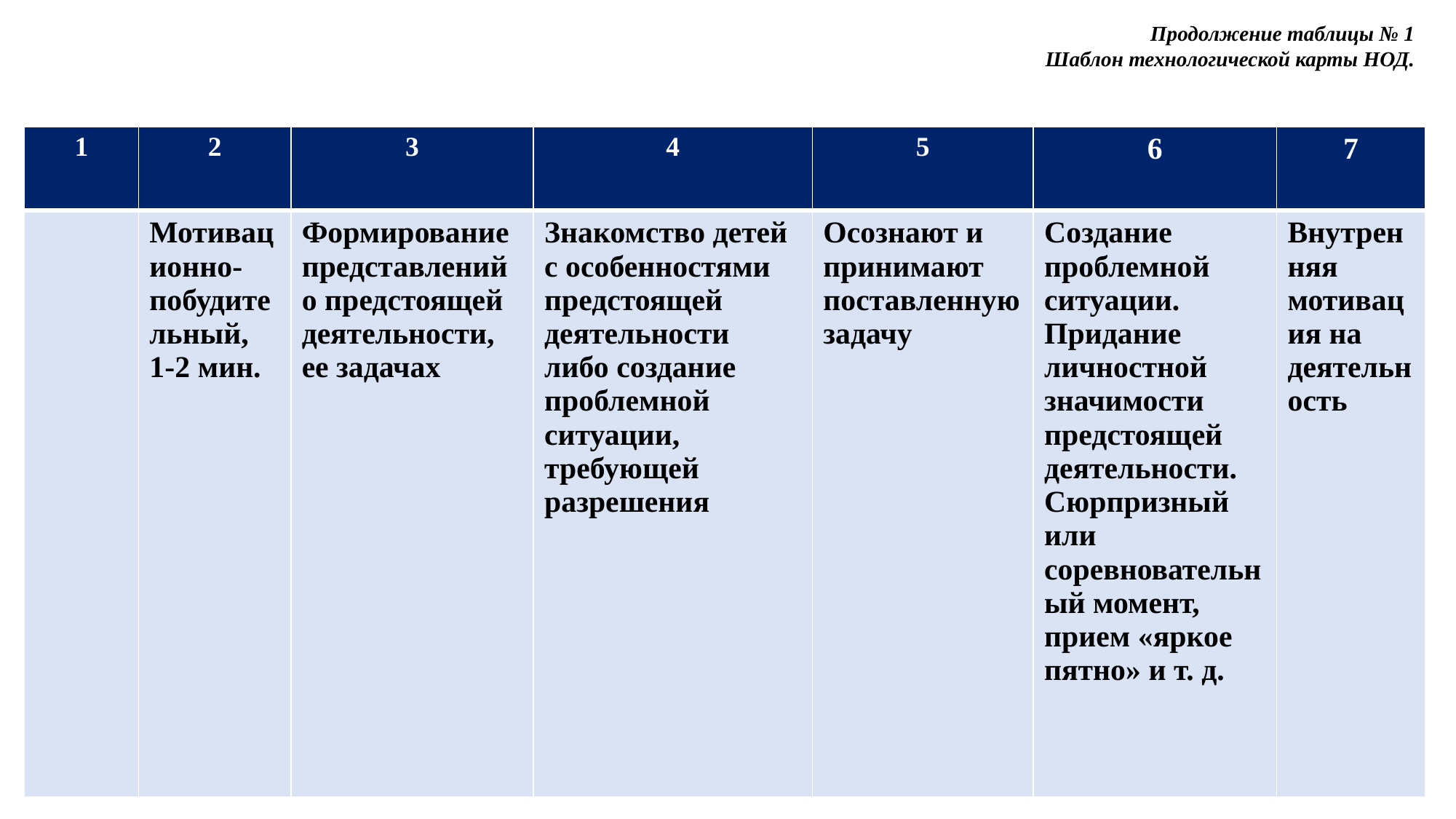

Продолжение таблицы № 1
Шаблон технологической карты НОД.
| 1 | 2 | 3 | 4 | 5 | 6 | 7 |
| --- | --- | --- | --- | --- | --- | --- |
|  | Мотивационно-побудительный, 1-2 мин. | Формирование представлений о предстоящей деятельности, ее задачах | Знакомство детей с особенностями предстоящей деятельности либо создание проблемной ситуации, требующей разрешения | Осознают и принимают поставленную задачу | Создание проблемной ситуации. Придание личностной значимости предстоящей деятельности. Сюрпризный или соревновательный момент, прием «яркое пятно» и т. д. | Внутренняя мотивация на деятельность |